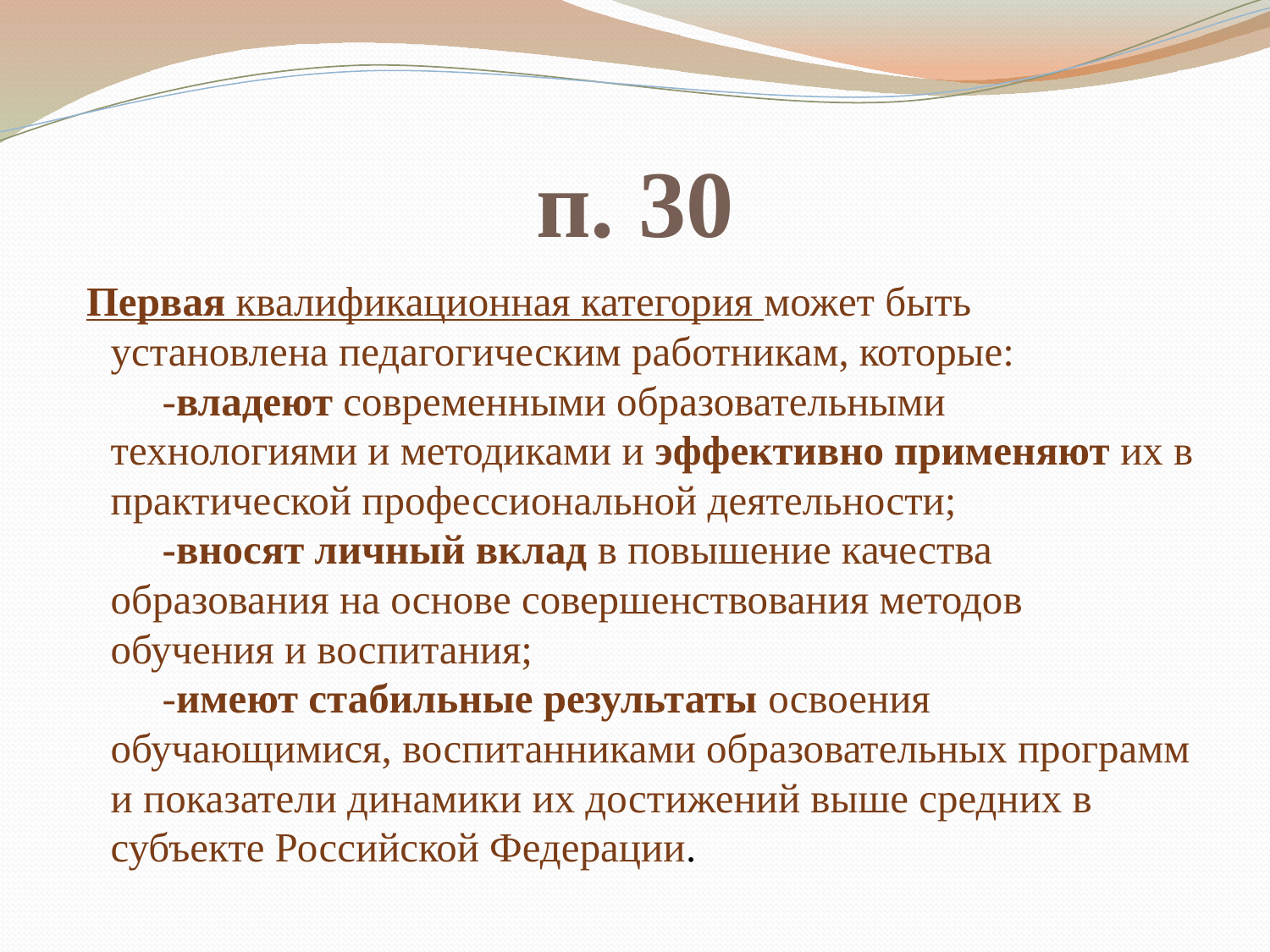

# п. 30
 Первая квалификационная категория может быть установлена педагогическим работникам, которые:
     -владеют современными образовательными технологиями и методиками и эффективно применяют их в практической профессиональной деятельности;
     -вносят личный вклад в повышение качества образования на основе совершенствования методов обучения и воспитания;
     -имеют стабильные результаты освоения обучающимися, воспитанниками образовательных программ и показатели динамики их достижений выше средних в субъекте Российской Федерации.